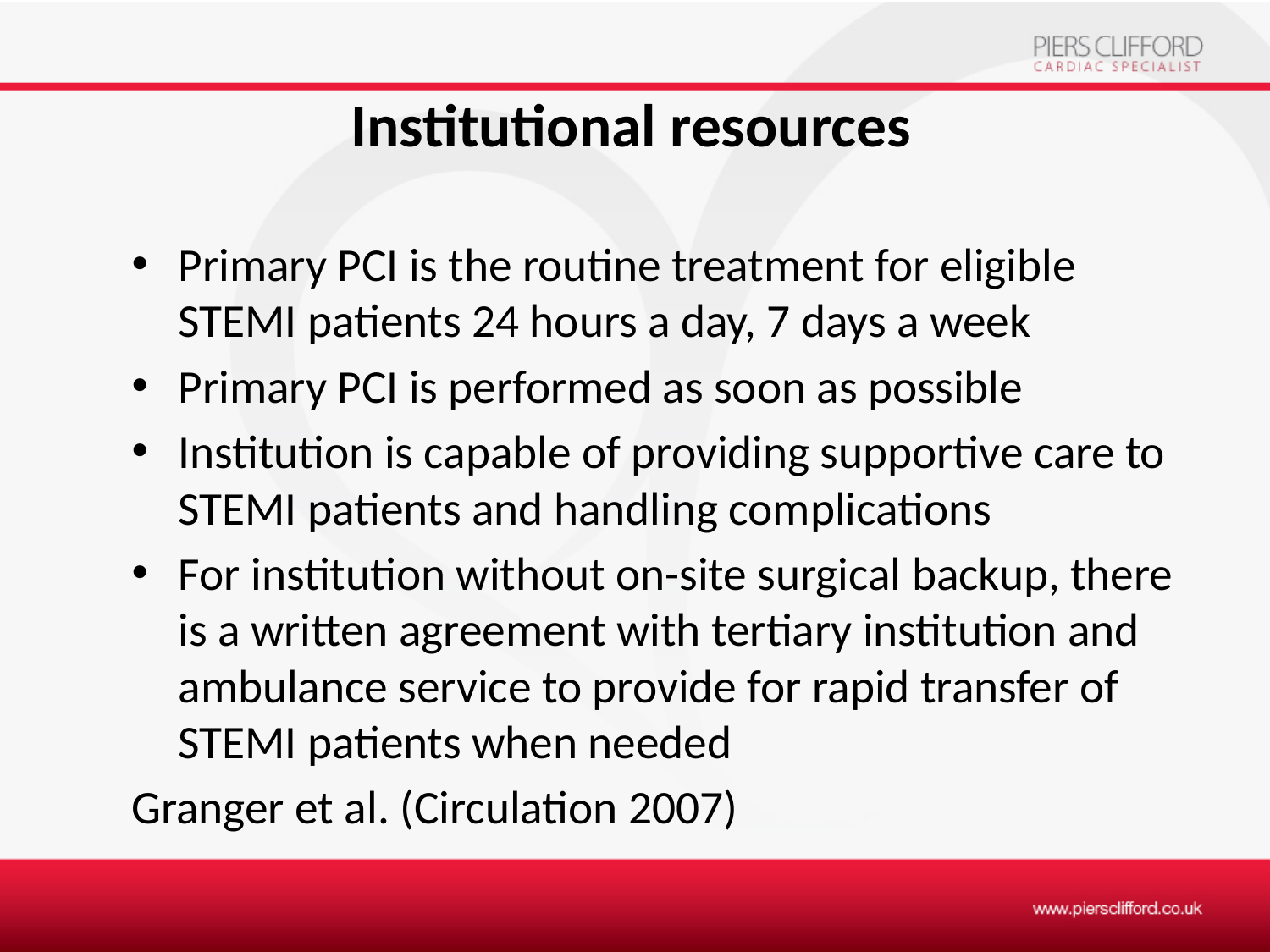

# Institutional resources
Primary PCI is the routine treatment for eligible STEMI patients 24 hours a day, 7 days a week
Primary PCI is performed as soon as possible
Institution is capable of providing supportive care to STEMI patients and handling complications
For institution without on-site surgical backup, there is a written agreement with tertiary institution and ambulance service to provide for rapid transfer of STEMI patients when needed
Granger et al. (Circulation 2007)